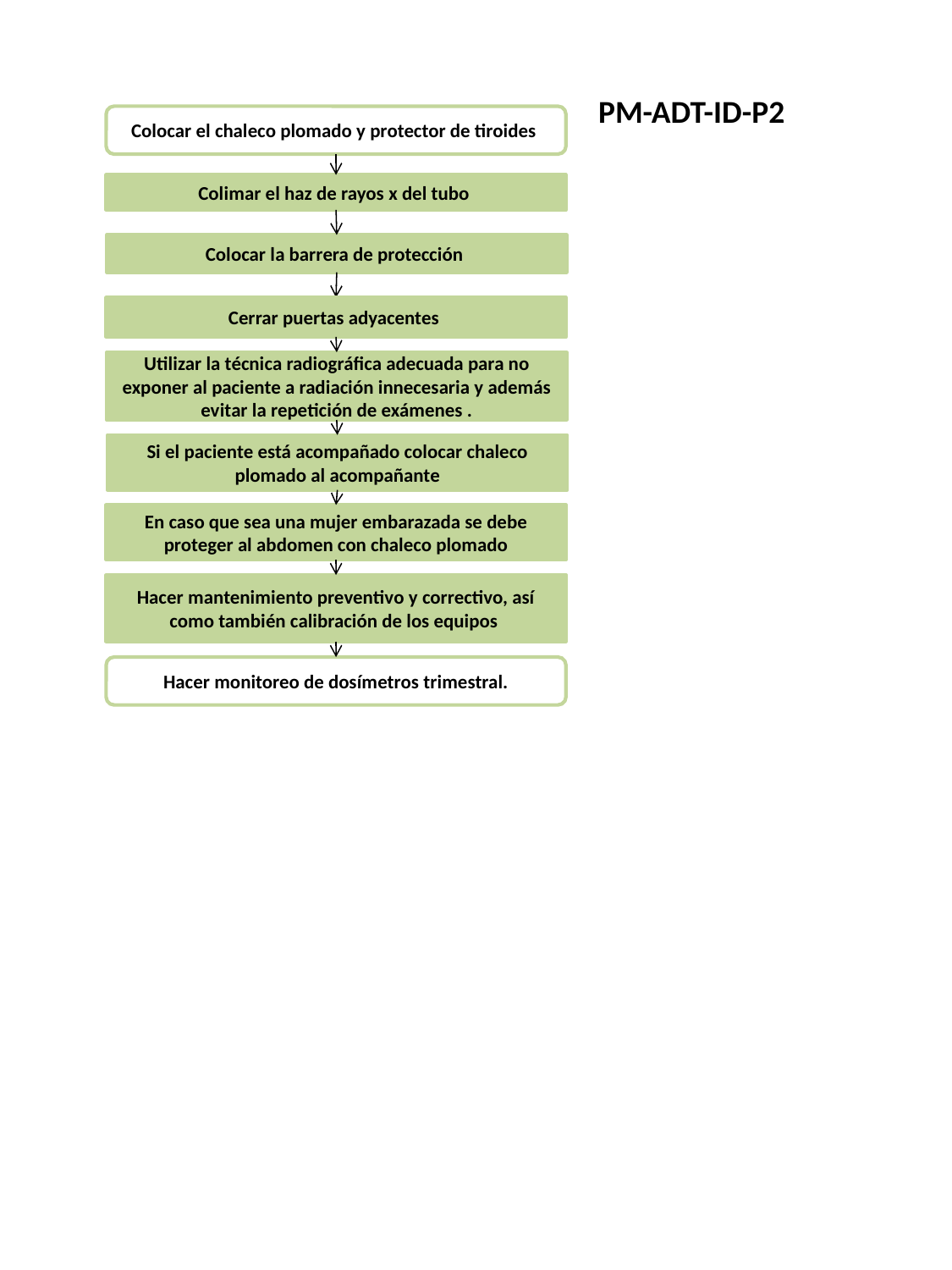

PM-ADT-ID-P2
Colocar el chaleco plomado y protector de tiroides
Colimar el haz de rayos x del tubo
Colocar la barrera de protección
Cerrar puertas adyacentes
Utilizar la técnica radiográfica adecuada para no exponer al paciente a radiación innecesaria y además evitar la repetición de exámenes .
Si el paciente está acompañado colocar chaleco plomado al acompañante
En caso que sea una mujer embarazada se debe proteger al abdomen con chaleco plomado
Hacer mantenimiento preventivo y correctivo, así como también calibración de los equipos
Hacer monitoreo de dosímetros trimestral.